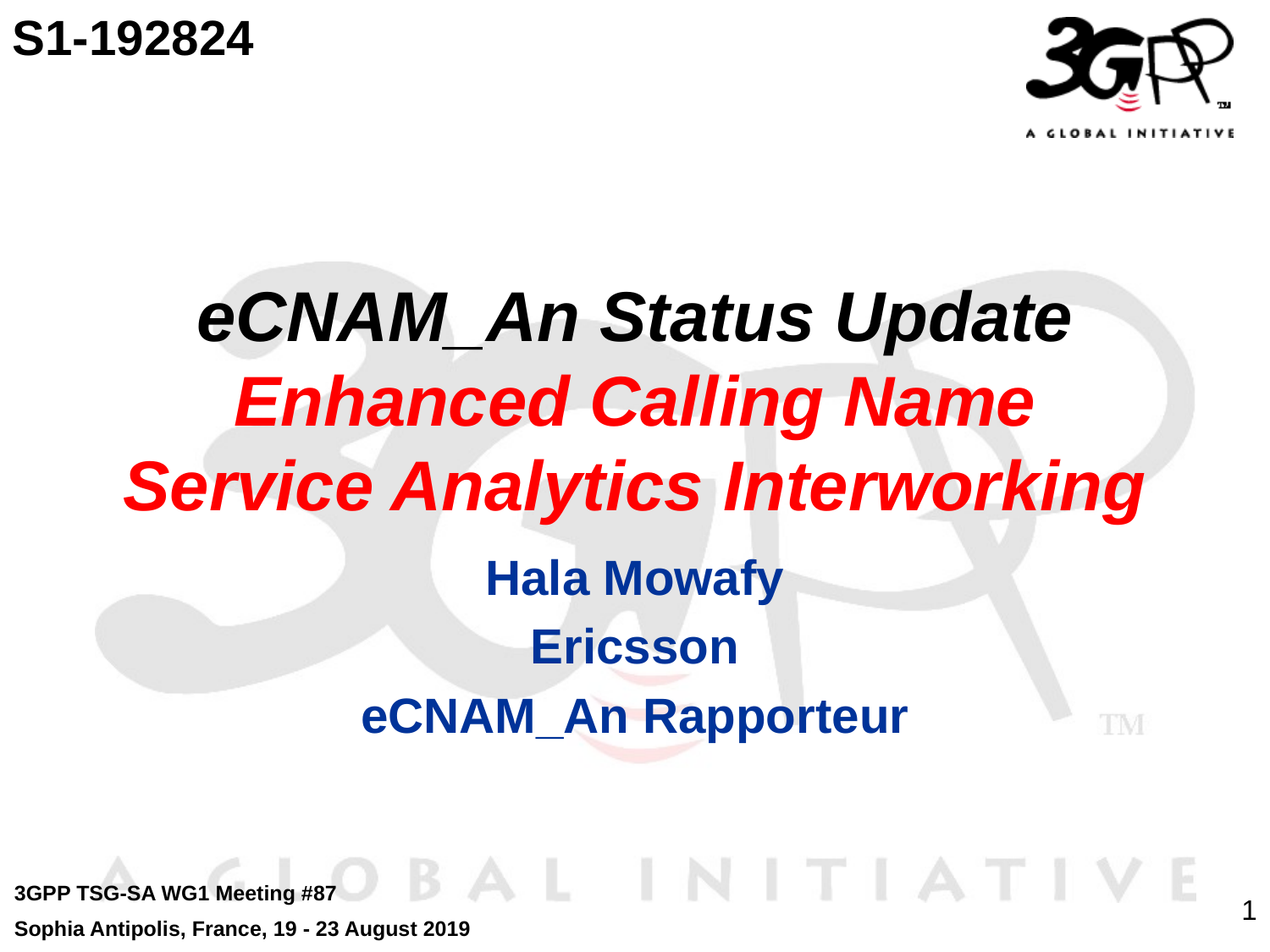

S1-192824

# eCNAM_An Status Update Enhanced Calling Name Service Analytics Interworking
Hala Mowafy
Ericsson
eCNAM_An Rapporteur
3GPP TSG-SA WG1 Meeting #87
Sophia Antipolis, France, 19 - 23 August 2019
1